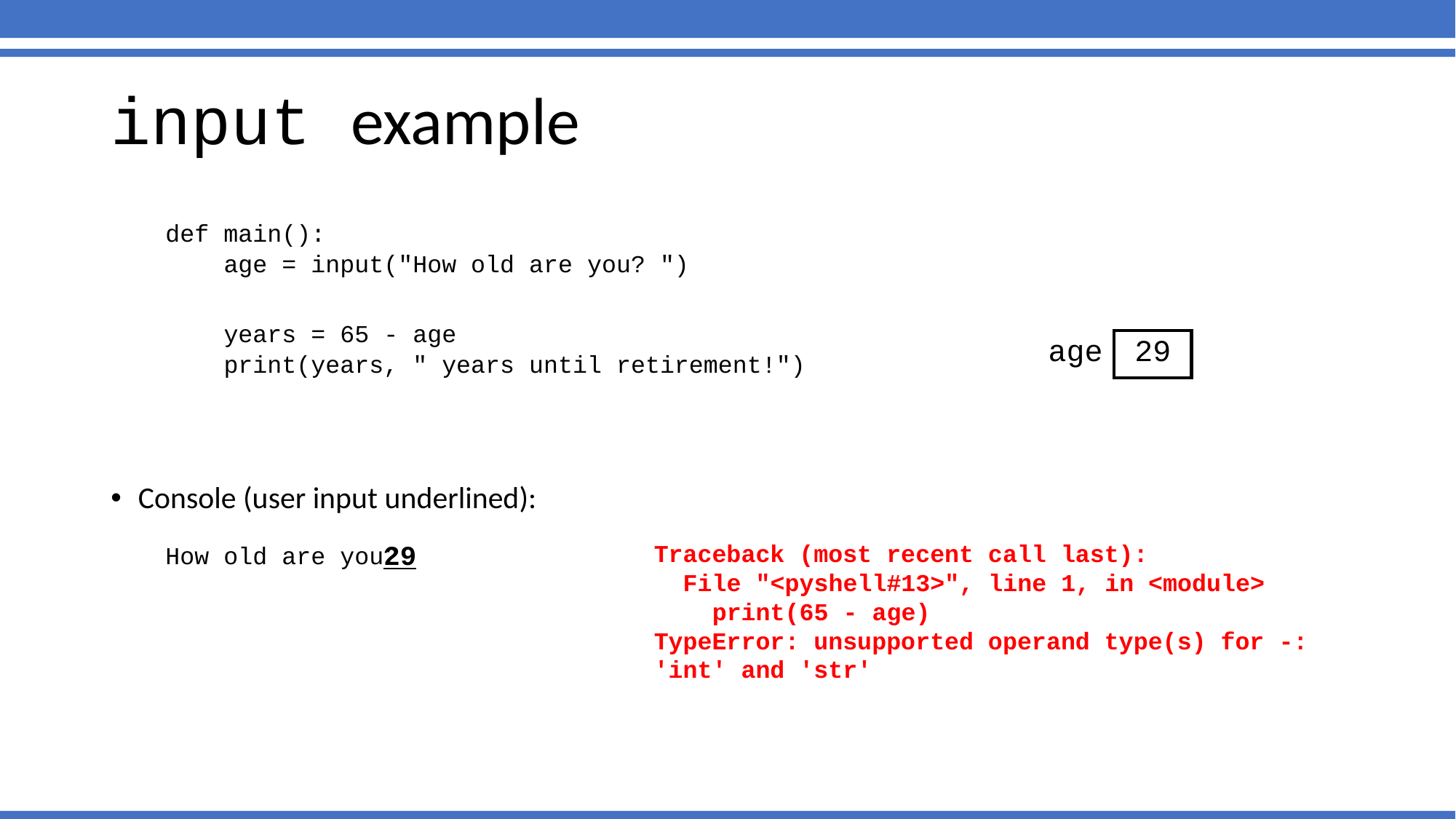

# input example
def main():
    age = input("How old are you? ")

    years = 65 - age
    print(years, " years until retirement!")

Console (user input underlined):

How old are you?
| age | 29 |
| --- | --- |
29
Traceback (most recent call last):
  File "<pyshell#13>", line 1, in <module>
    print(65 - age)
TypeError: unsupported operand type(s) for -: 'int' and 'str'